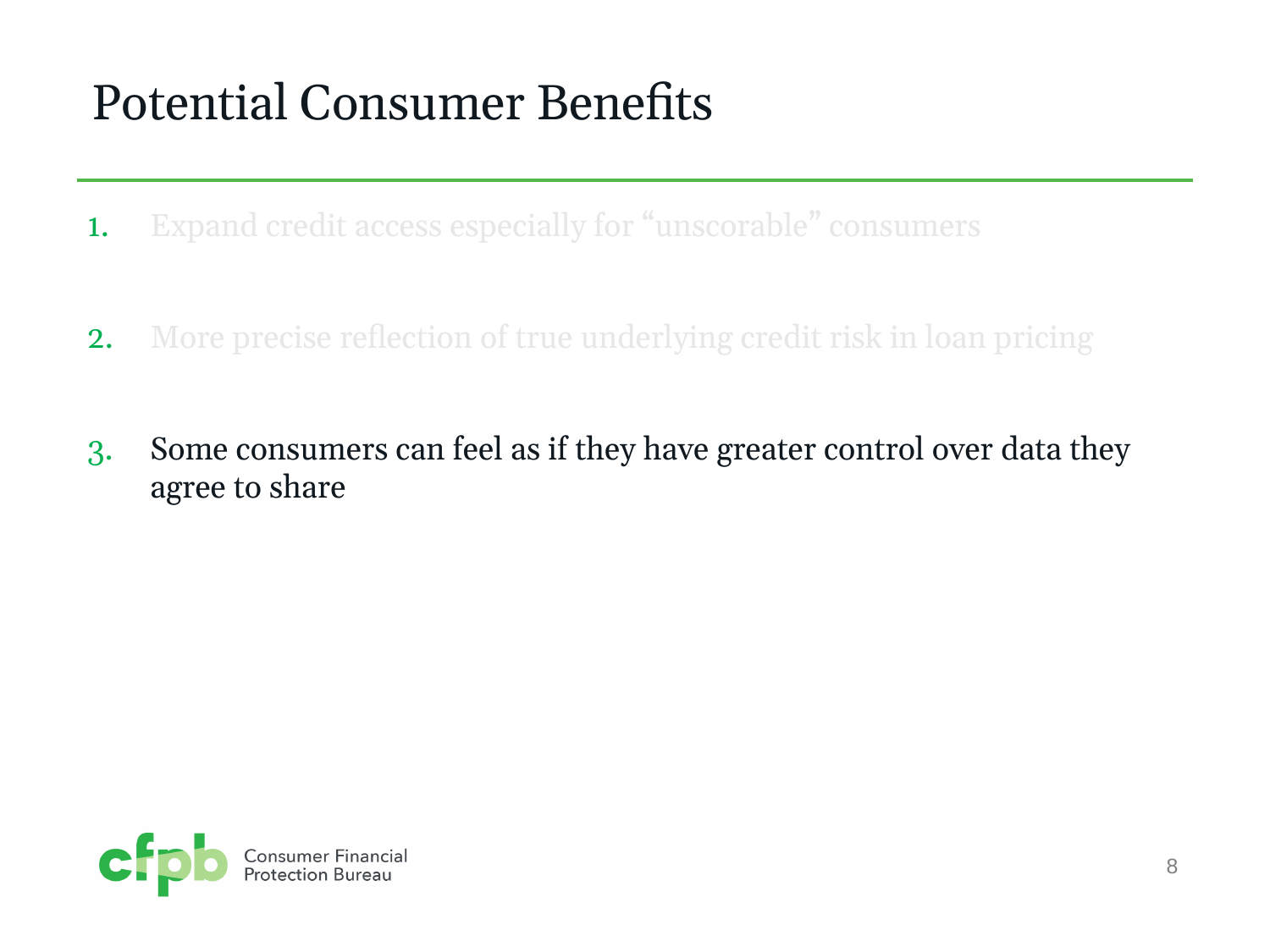

# Potential Consumer Benefits
Expand credit access especially for “unscorable” consumers

More precise reflection of true underlying credit risk in loan pricing

Some consumers can feel as if they have greater control over data they agree to share

8